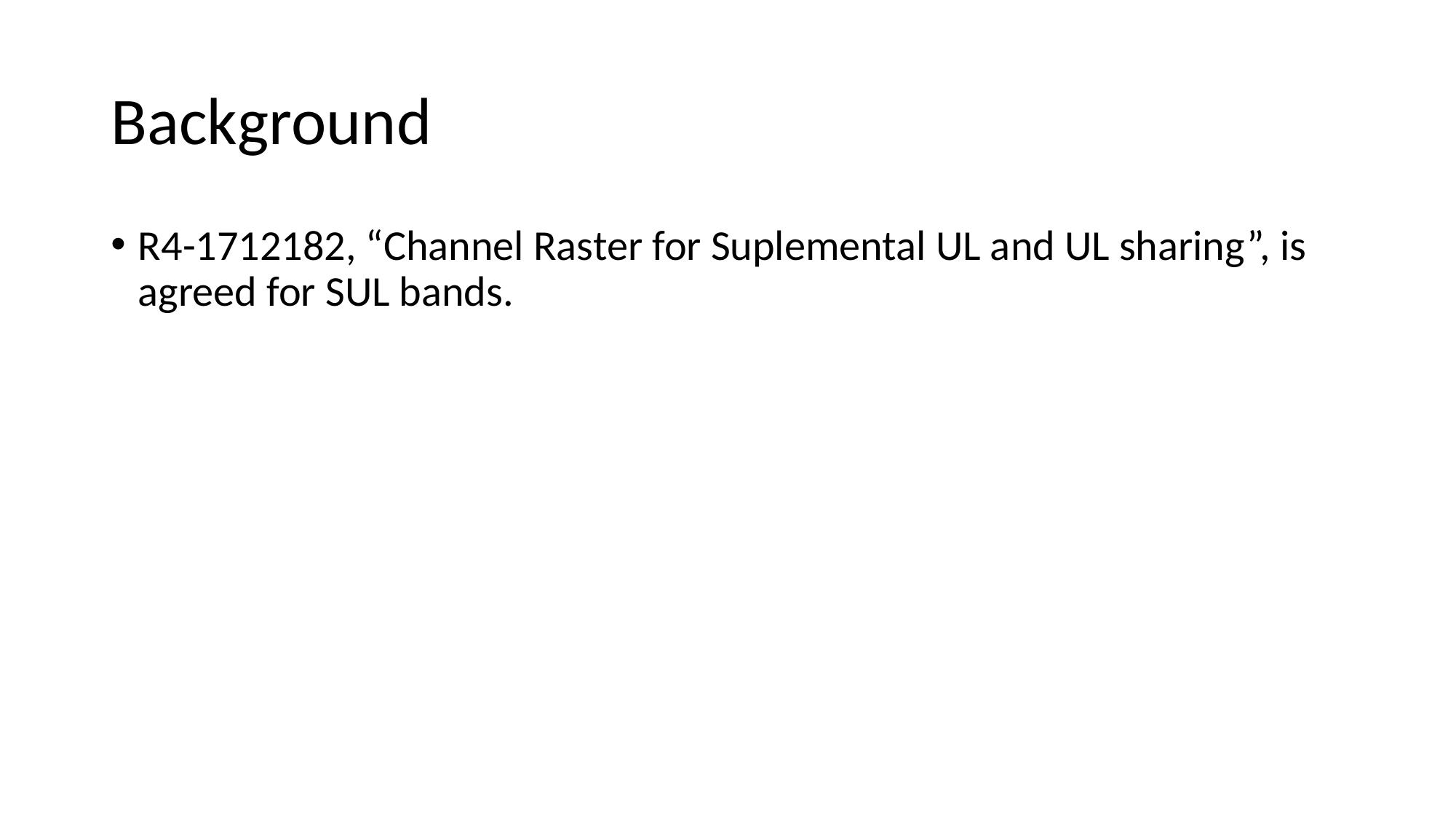

# Background
R4-1712182, “Channel Raster for Suplemental UL and UL sharing”, is agreed for SUL bands.